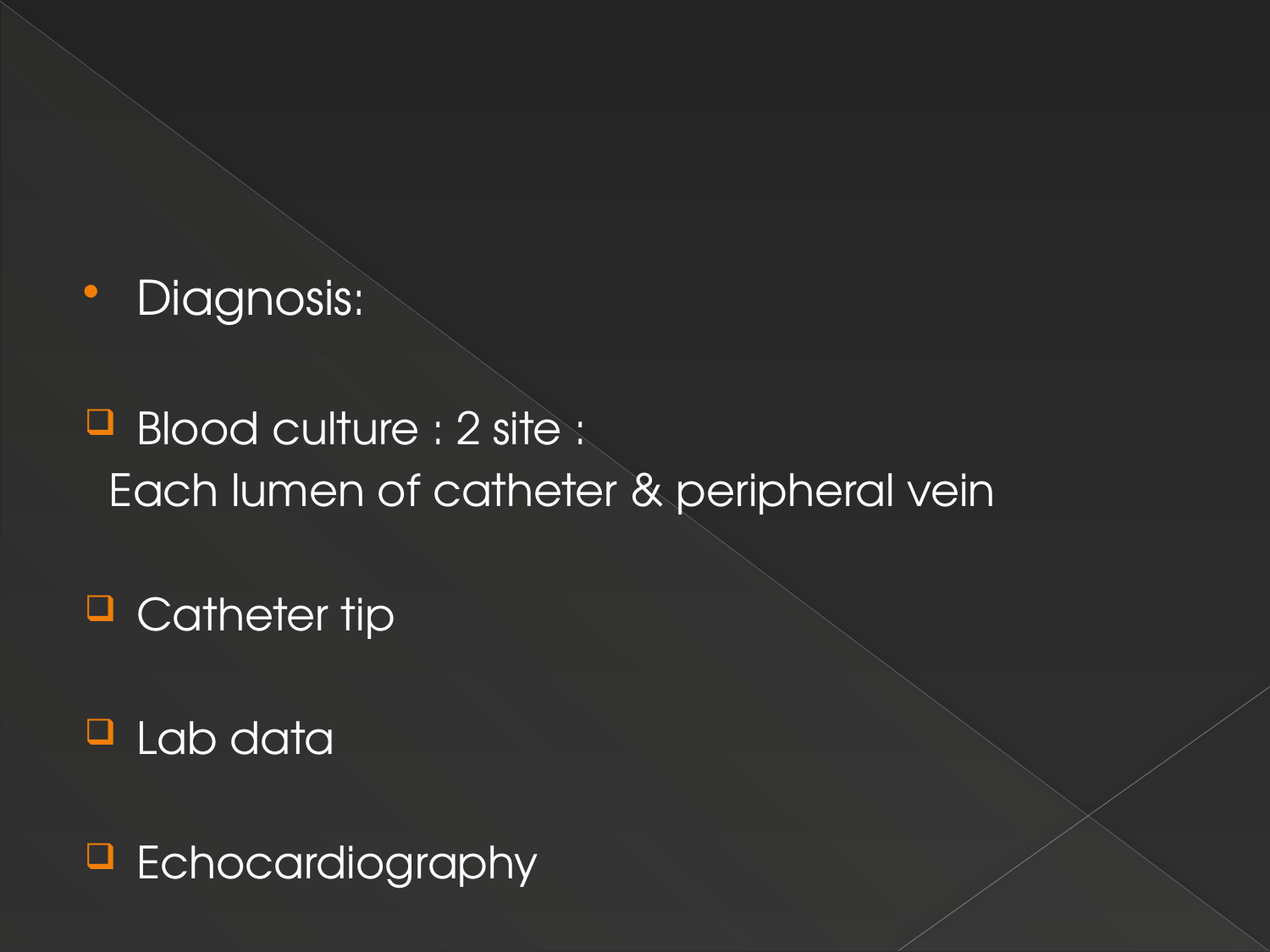

#
Diagnosis:

Blood culture : 2 site :
  Each lumen of catheter & peripheral vein

Catheter tip

Lab data

Echocardiography